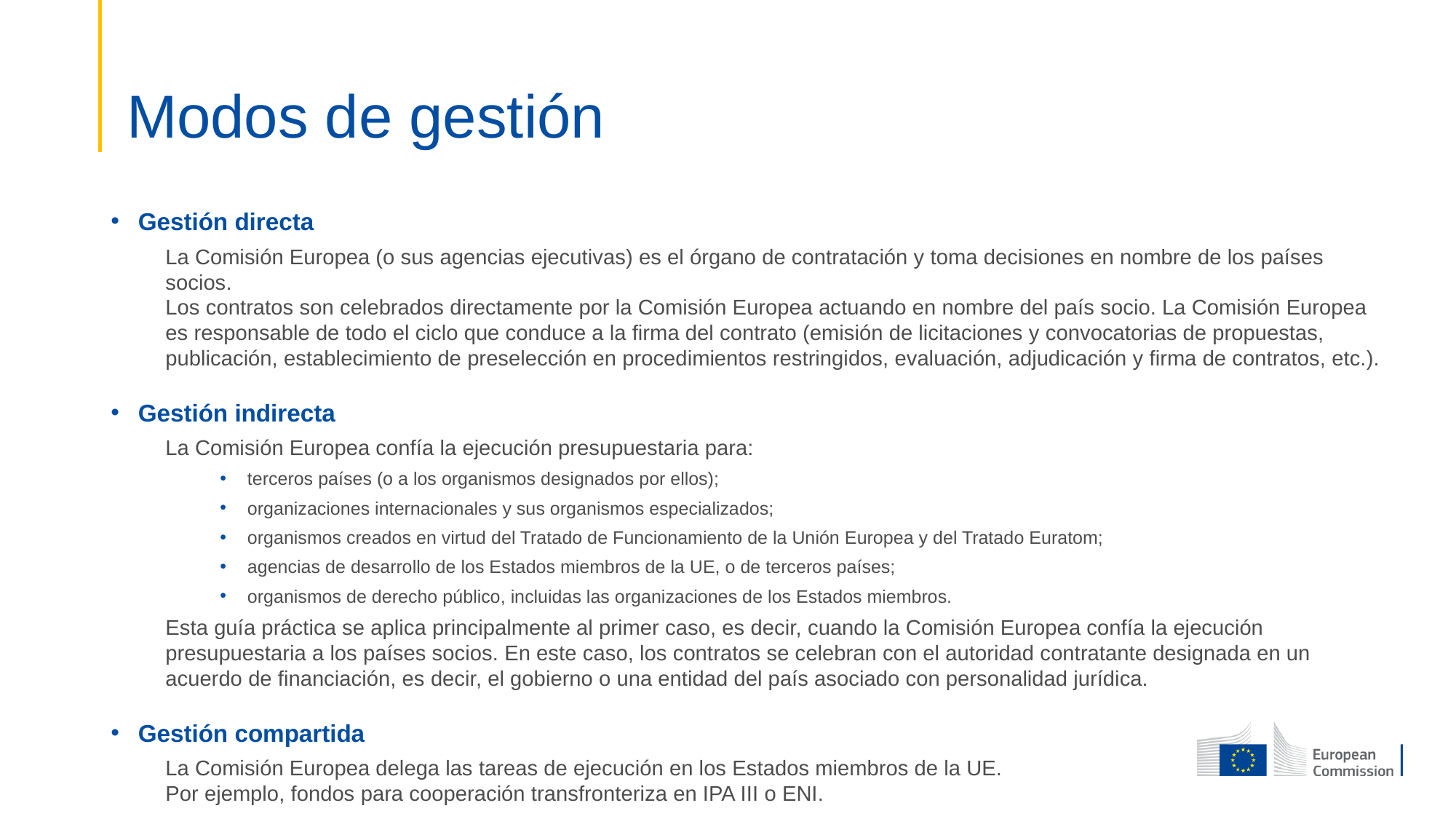

# Modos de gestión
Gestión directa
La Comisión Europea (o sus agencias ejecutivas) es el órgano de contratación y toma decisiones en nombre de los países socios.
Los contratos son celebrados directamente por la Comisión Europea actuando en nombre del país socio. La Comisión Europea es responsable de todo el ciclo que conduce a la firma del contrato (emisión de licitaciones y convocatorias de propuestas, publicación, establecimiento de preselección en procedimientos restringidos, evaluación, adjudicación y firma de contratos, etc.).
Gestión indirecta
La Comisión Europea confía la ejecución presupuestaria para:
terceros países (o a los organismos designados por ellos);
organizaciones internacionales y sus organismos especializados;
organismos creados en virtud del Tratado de Funcionamiento de la Unión Europea y del Tratado Euratom;
agencias de desarrollo de los Estados miembros de la UE, o de terceros países;
organismos de derecho público, incluidas las organizaciones de los Estados miembros.
Esta guía práctica se aplica principalmente al primer caso, es decir, cuando la Comisión Europea confía la ejecución presupuestaria a los países socios. En este caso, los contratos se celebran con el autoridad contratante designada en un acuerdo de financiación, es decir, el gobierno o una entidad del país asociado con personalidad jurídica.
Gestión compartida
La Comisión Europea delega las tareas de ejecución en los Estados miembros de la UE.
Por ejemplo, fondos para cooperación transfronteriza en IPA III o ENI.